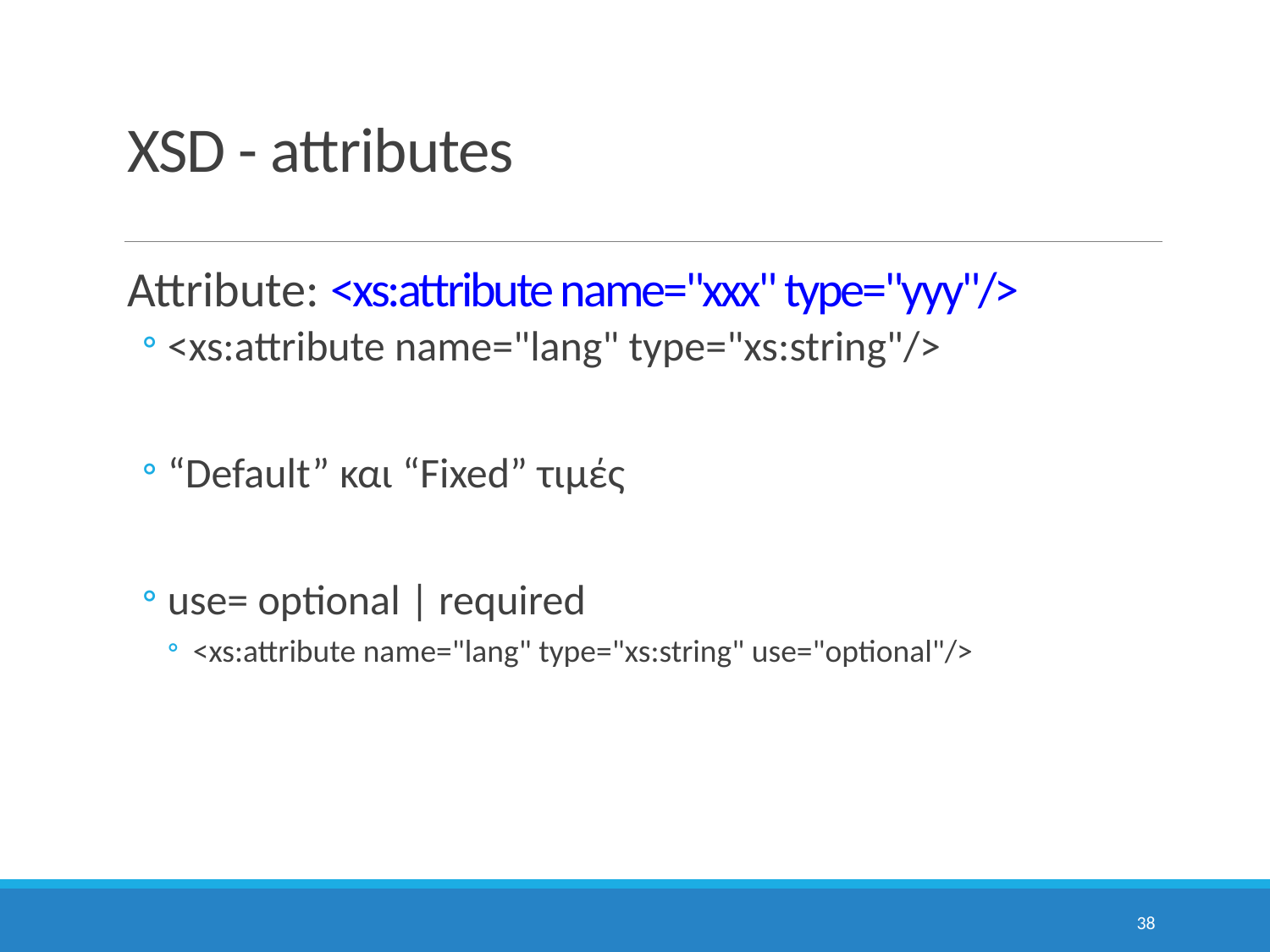

# XSD - attributes
Attribute: <xs:attribute name="xxx" type="yyy"/>
<xs:attribute name="lang" type="xs:string"/>

“Default” και “Fixed” τιμές

use= optional | required
<xs:attribute name="lang" type="xs:string" use="optional"/>

38